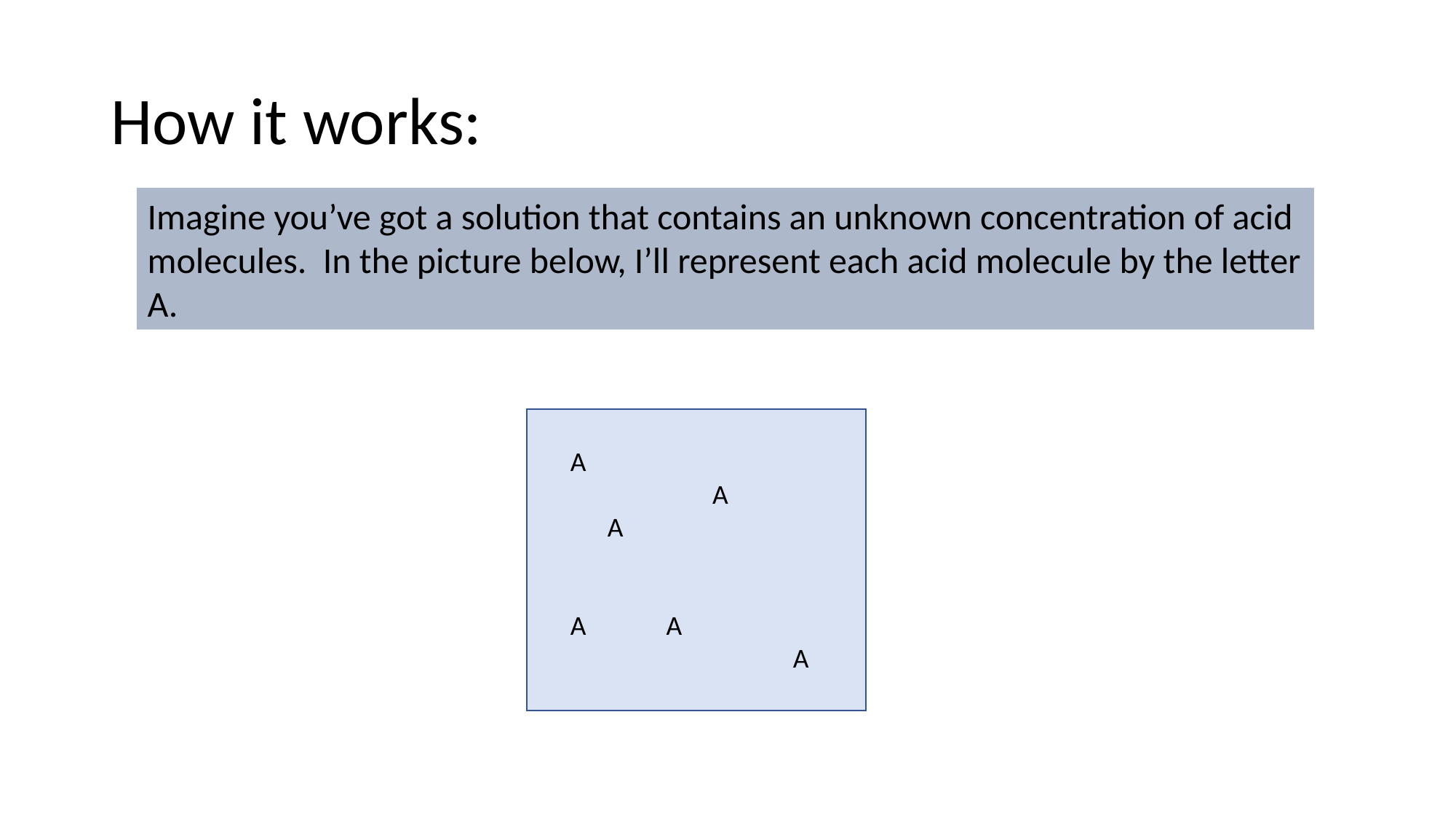

# How it works:
Imagine you’ve got a solution that contains an unknown concentration of acid molecules.  In the picture below, I’ll represent each acid molecule by the letter A.

A
                       A
      A

A             A
                                    A